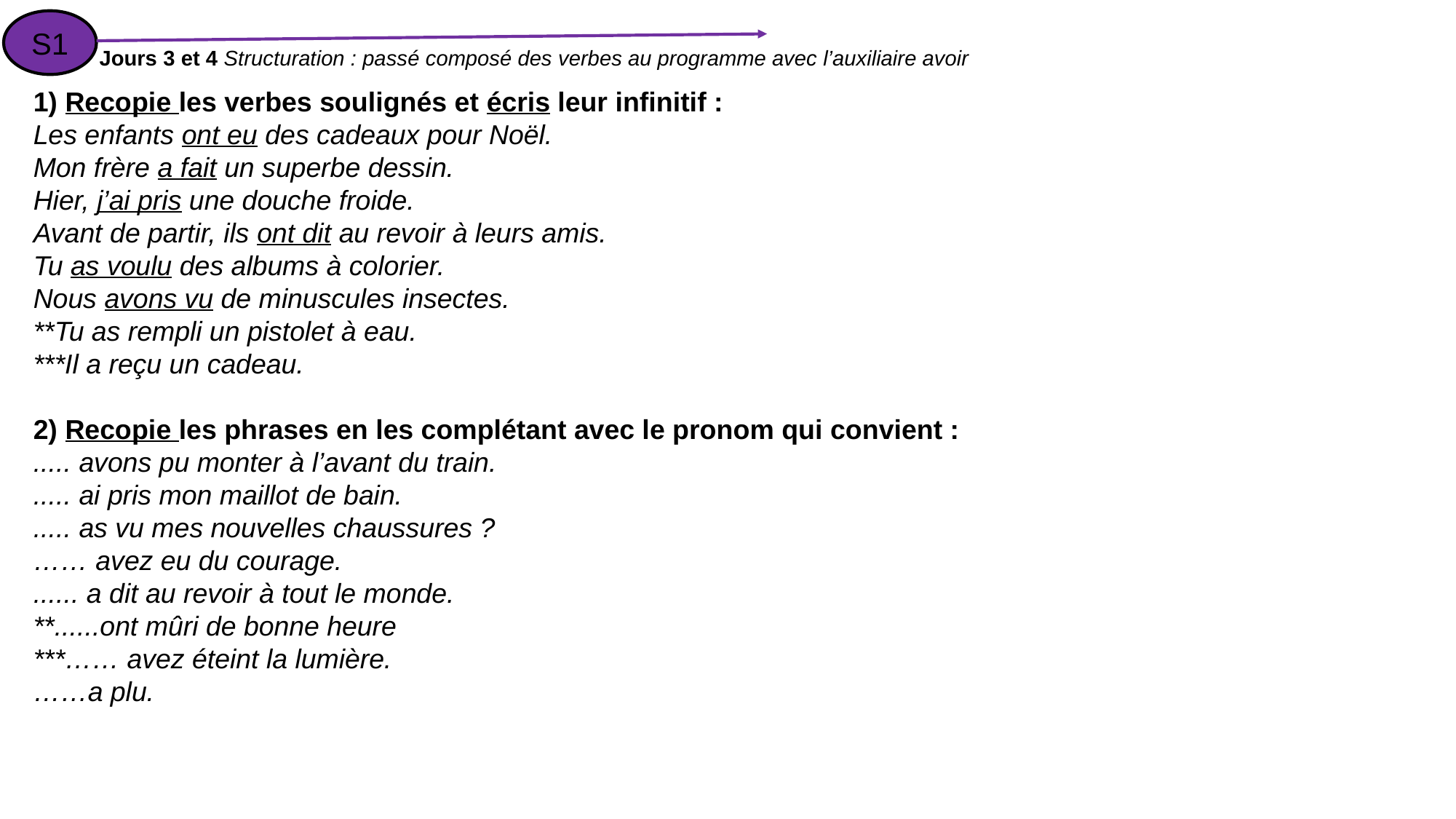

S1
Jours 3 et 4 Structuration : passé composé des verbes au programme avec l’auxiliaire avoir
1) Recopie les verbes soulignés et écris leur infinitif :
Les enfants ont eu des cadeaux pour Noël.
Mon frère a fait un superbe dessin.
Hier, j’ai pris une douche froide.
Avant de partir, ils ont dit au revoir à leurs amis.
Tu as voulu des albums à colorier.
Nous avons vu de minuscules insectes.
**Tu as rempli un pistolet à eau.
***Il a reçu un cadeau.

2) Recopie les phrases en les complétant avec le pronom qui convient :
..... avons pu monter à l’avant du train.
..... ai pris mon maillot de bain.
..... as vu mes nouvelles chaussures ?
…… avez eu du courage.
...... a dit au revoir à tout le monde.
**......ont mûri de bonne heure
***…… avez éteint la lumière.
……a plu.